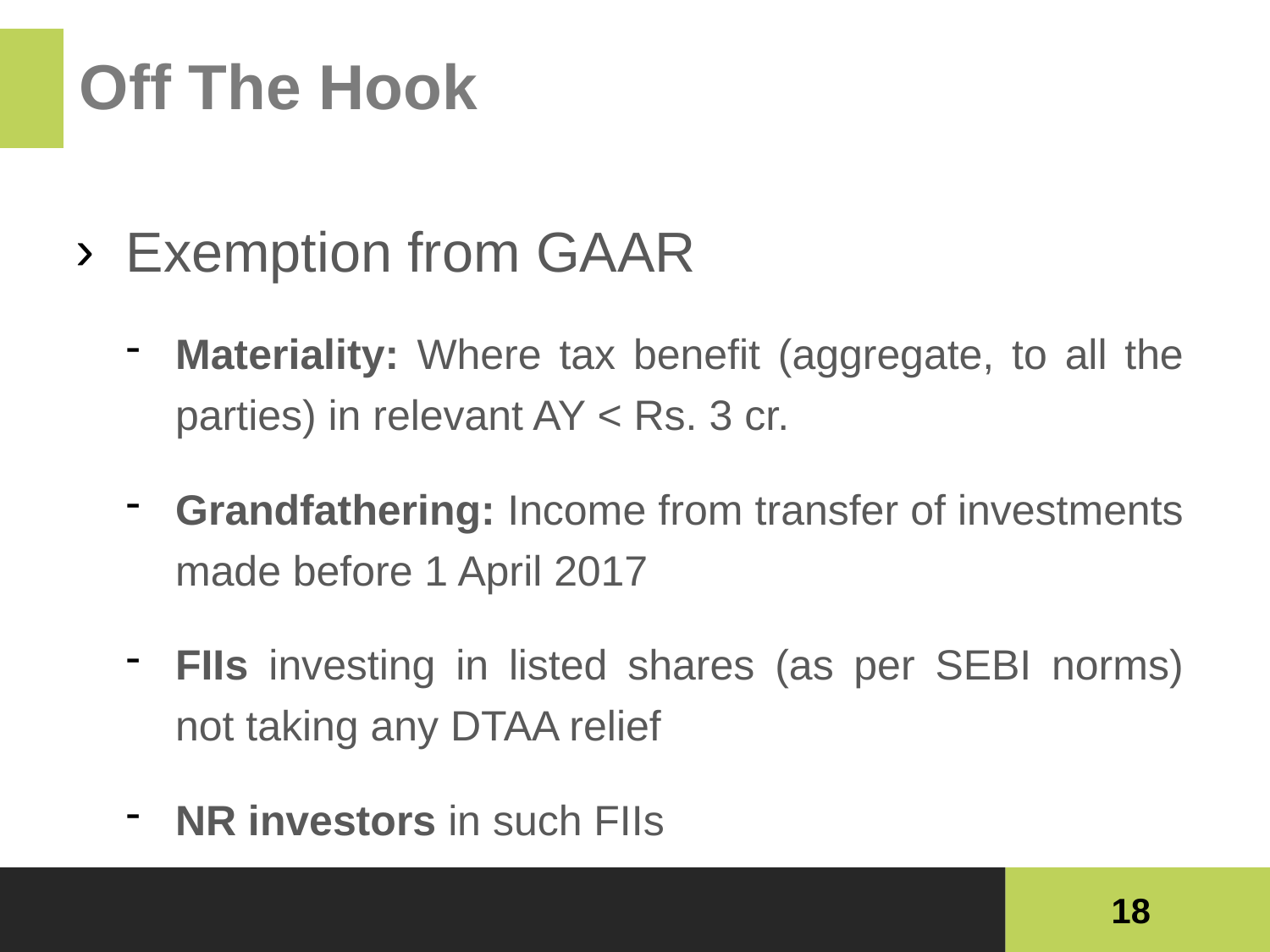

# Off The Hook
Exemption from GAAR
Materiality: Where tax benefit (aggregate, to all the parties) in relevant AY < Rs. 3 cr.
Grandfathering: Income from transfer of investments made before 1 April 2017
FIIs investing in listed shares (as per SEBI norms) not taking any DTAA relief
NR investors in such FIIs